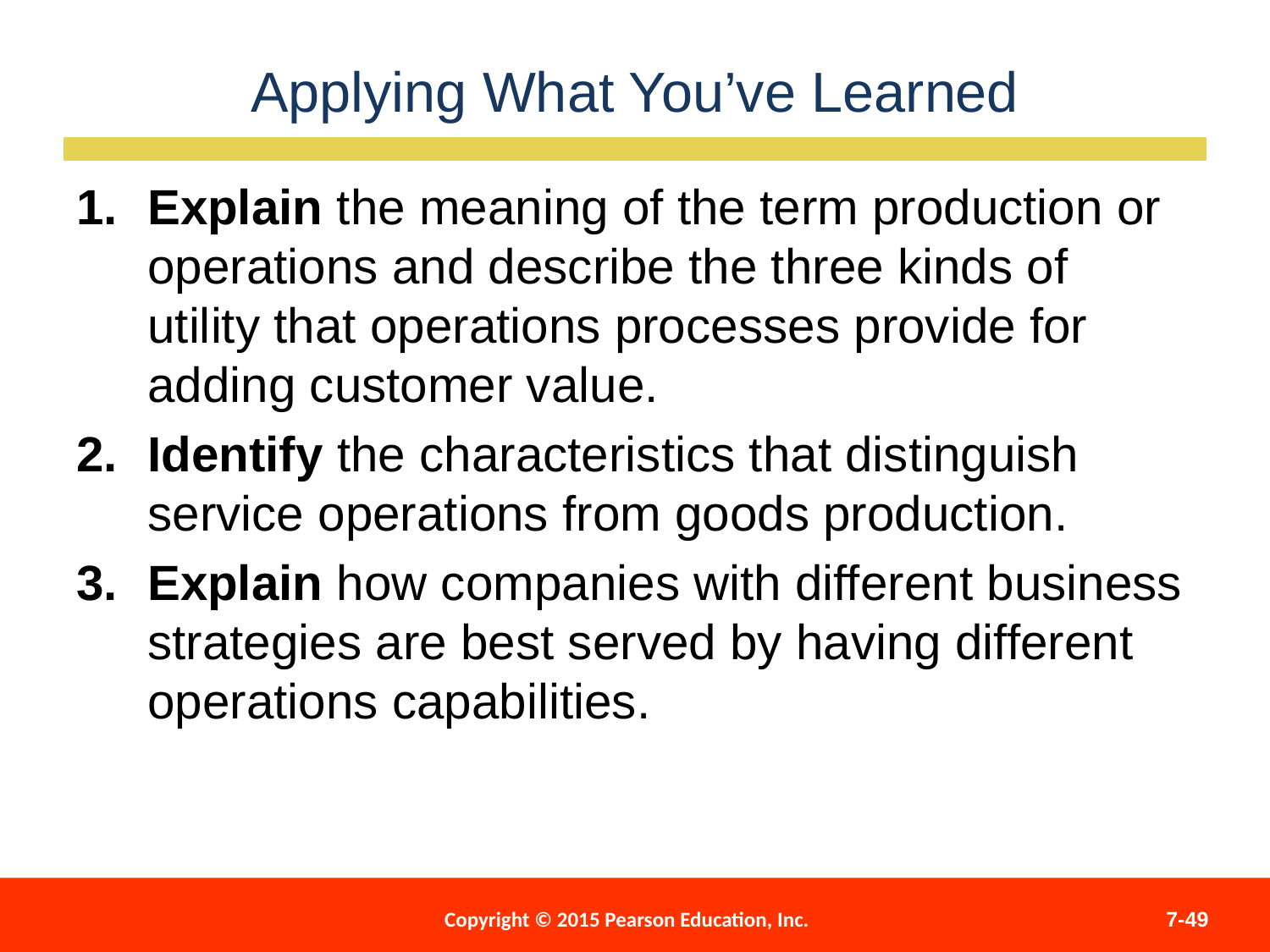

Applying What You’ve Learned
Explain the meaning of the term production or operations and describe the three kinds of utility that operations processes provide for adding customer value.
Identify the characteristics that distinguish service operations from goods production.
Explain how companies with different business strategies are best served by having different operations capabilities.